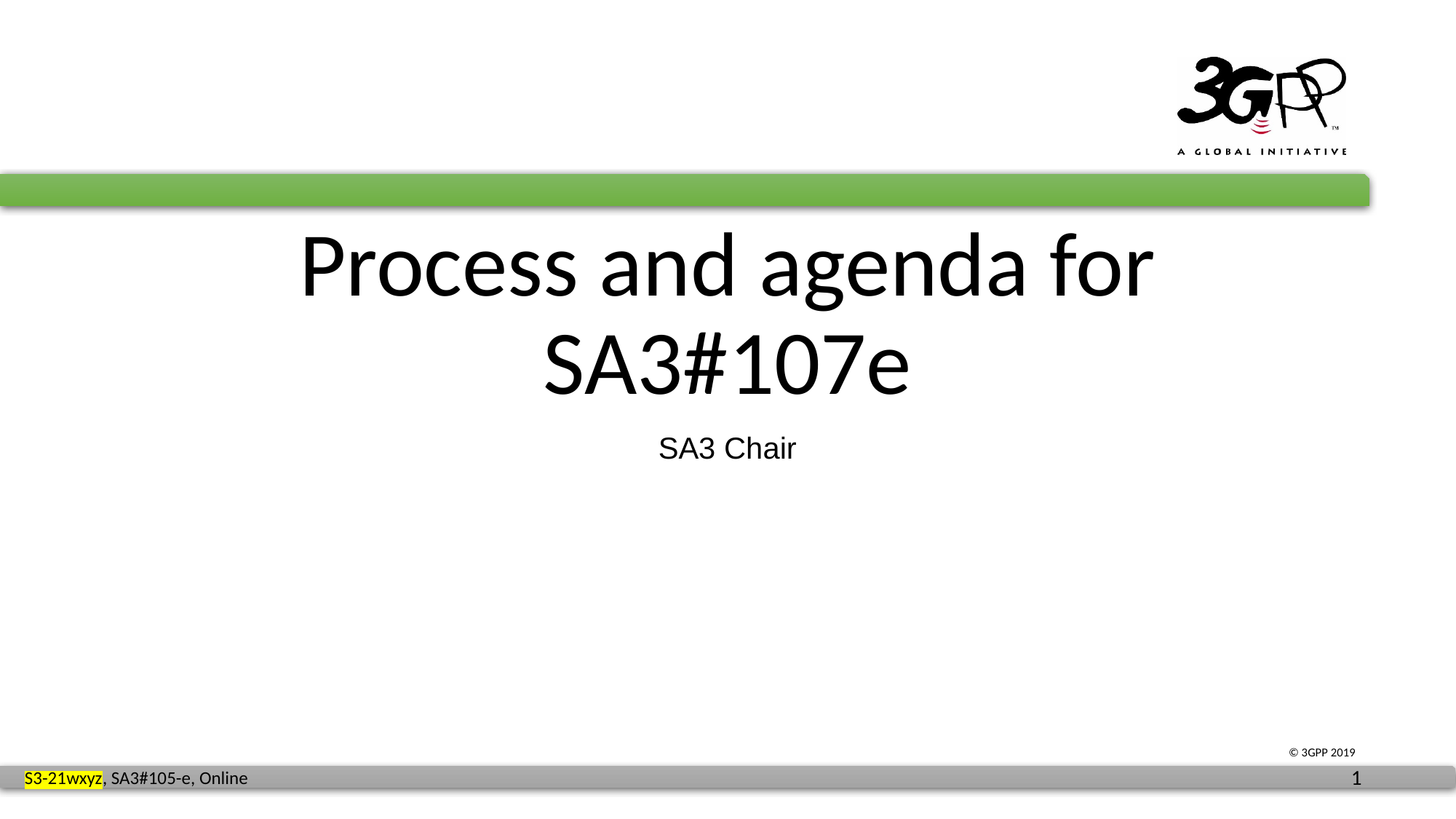

# Process and agenda for SA3#107e
SA3 Chair